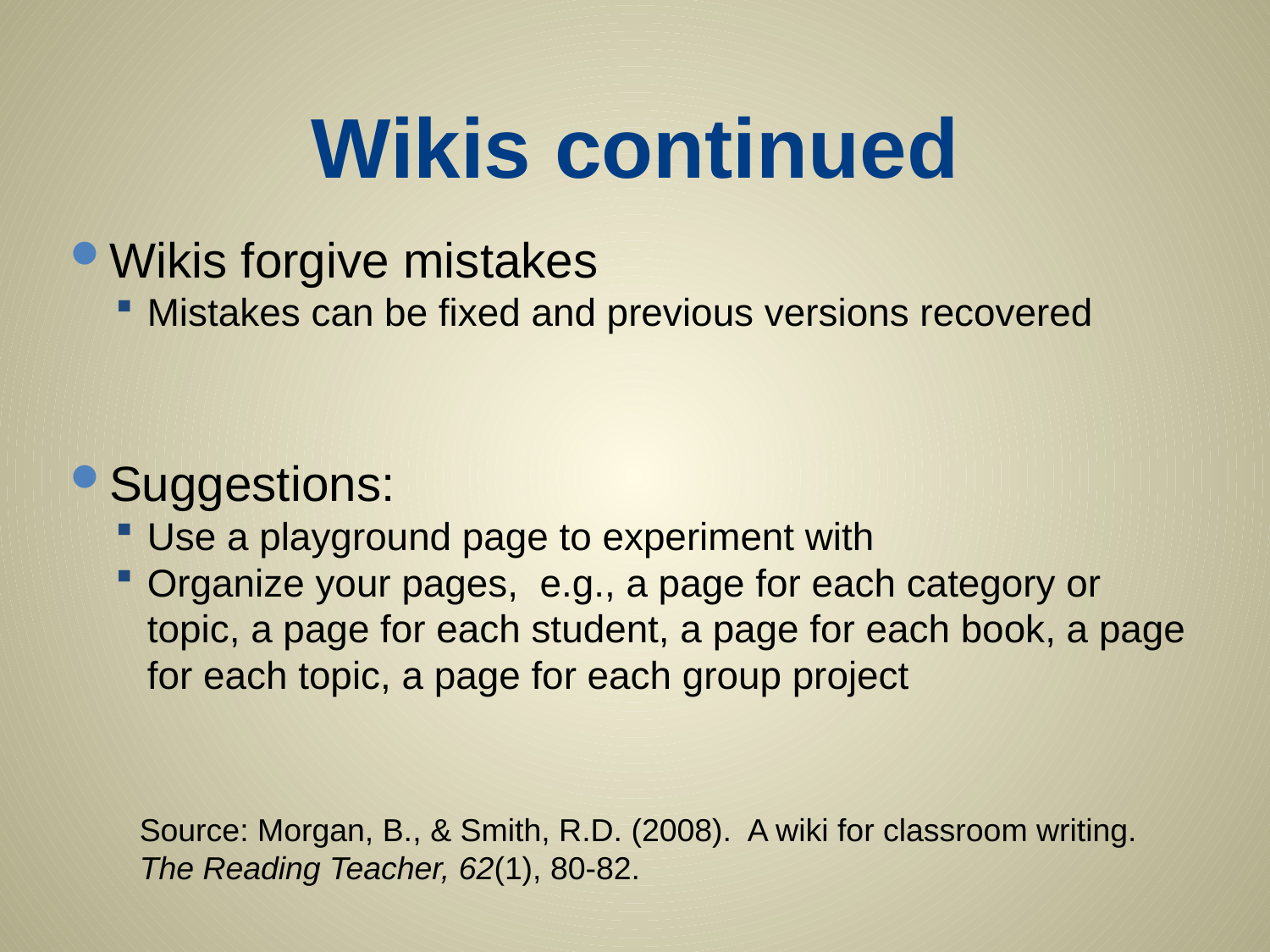

# Wikis continued
Wikis forgive mistakes
Mistakes can be fixed and previous versions recovered

Suggestions:
Use a playground page to experiment with
Organize your pages,  e.g., a page for each category or topic, a page for each student, a page for each book, a page for each topic, a page for each group project
Source: Morgan, B., & Smith, R.D. (2008).  A wiki for classroom writing. The Reading Teacher, 62(1), 80-82.